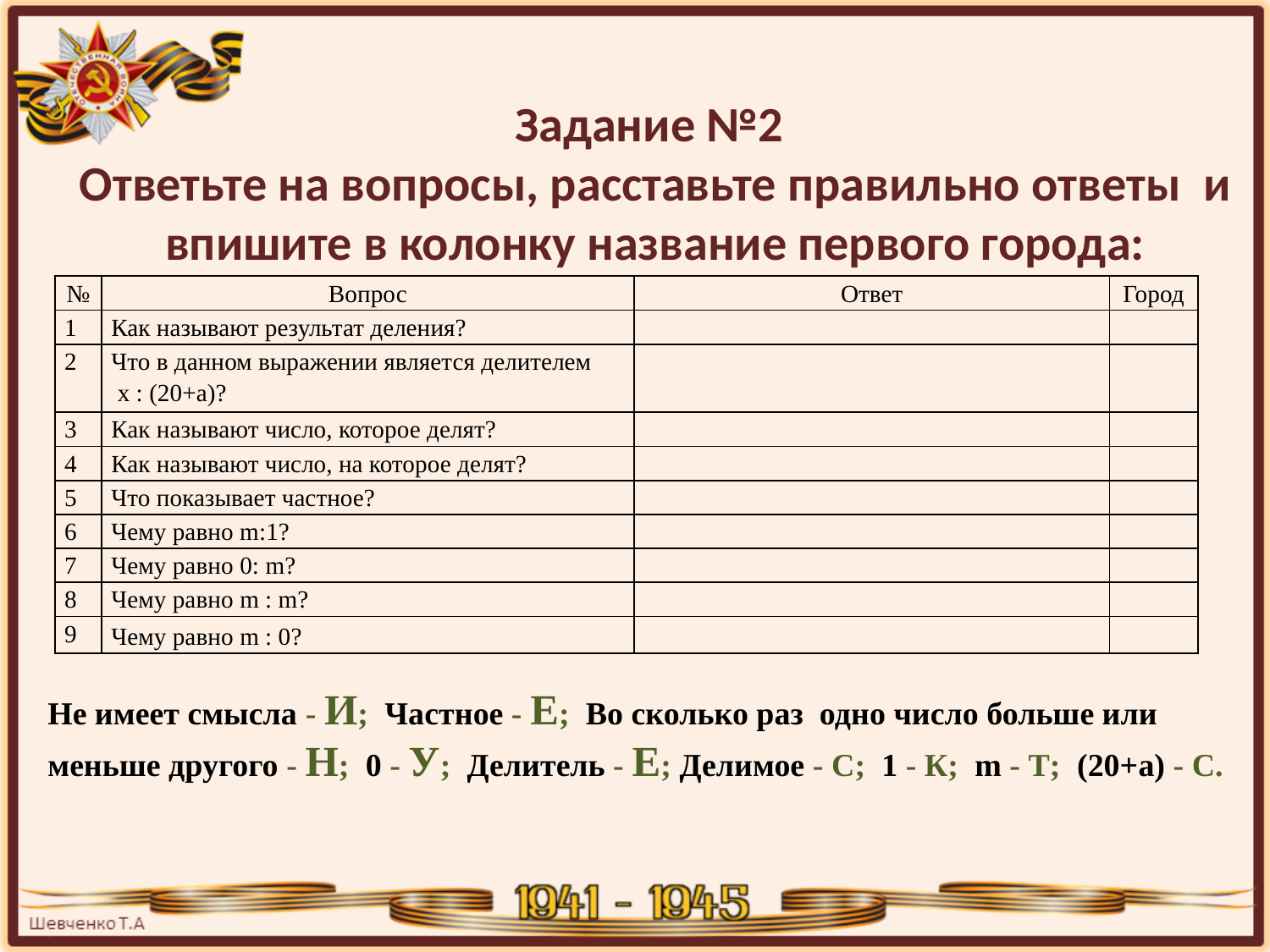

# Задание №2 Ответьте на вопросы, расставьте правильно ответы  и впишите в колонку название первого города:
| № | Вопрос | Ответ | Город |
| --- | --- | --- | --- |
| 1 | Как называют результат деления? |  |  |
| 2 | Что в данном выражении является делителем х : (20+а)? |  |  |
| 3 | Как называют число, которое делят? |  |  |
| 4 | Как называют число, на которое делят? |  |  |
| 5 | Что показывает частное? |  |  |
| 6 | Чему равно m:1? |  |  |
| 7 | Чему равно 0: m? |  |  |
| 8 | Чему равно m : m? |  |  |
| 9 | Чему равно m : 0? |  |  |
Не имеет смысла - И;  Частное - Е;  Во сколько раз  одно число больше или меньше другого - Н;  0 - У;  Делитель - Е; Делимое - С;  1 - К;  m - Т;  (20+а) - С.